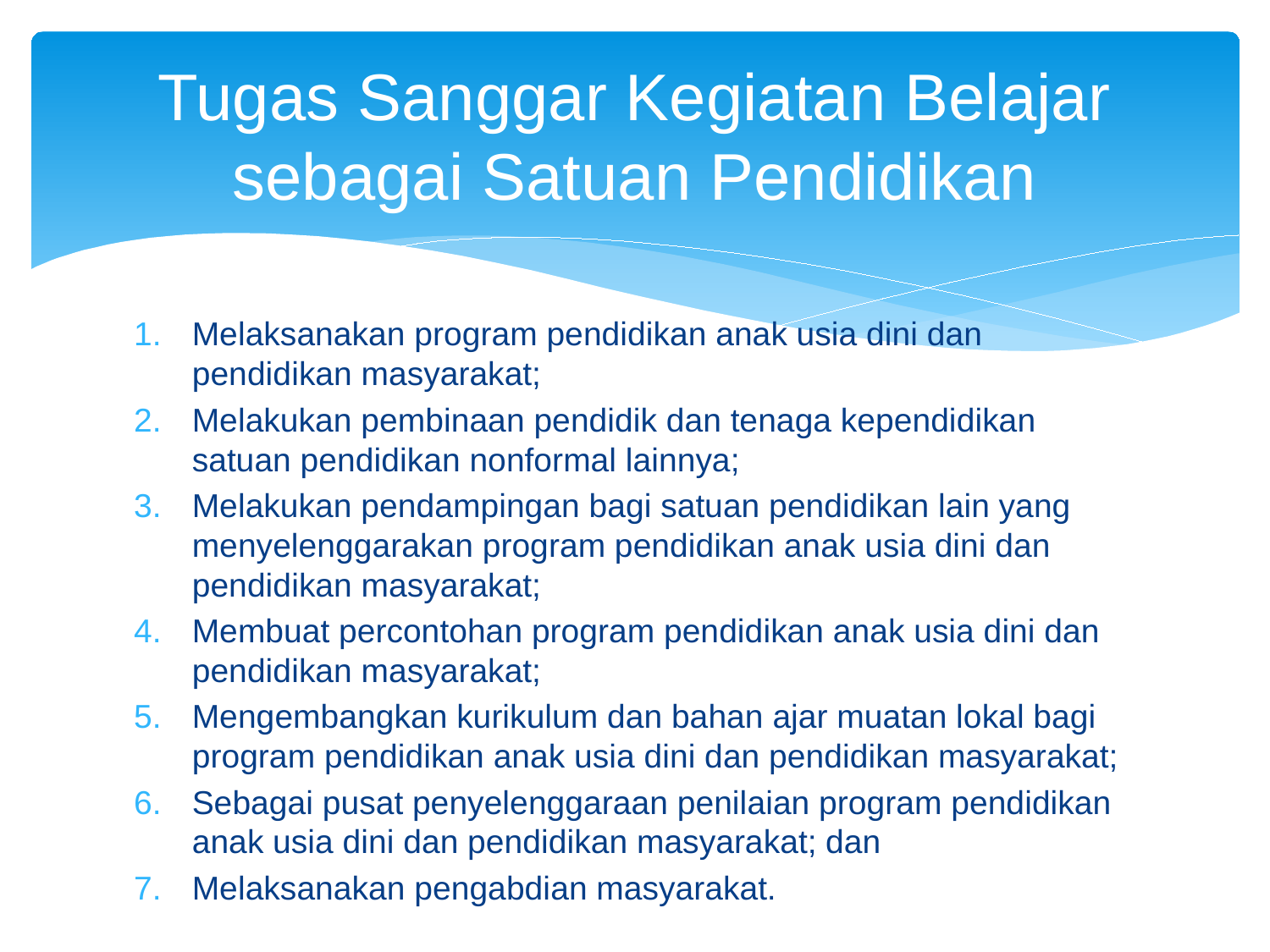

# Tugas Sanggar Kegiatan Belajar sebagai Satuan Pendidikan
Melaksanakan program pendidikan anak usia dini dan pendidikan masyarakat;
Melakukan pembinaan pendidik dan tenaga kependidikan satuan pendidikan nonformal lainnya;
Melakukan pendampingan bagi satuan pendidikan lain yang menyelenggarakan program pendidikan anak usia dini dan pendidikan masyarakat;
Membuat percontohan program pendidikan anak usia dini dan pendidikan masyarakat;
Mengembangkan kurikulum dan bahan ajar muatan lokal bagi program pendidikan anak usia dini dan pendidikan masyarakat;
Sebagai pusat penyelenggaraan penilaian program pendidikan anak usia dini dan pendidikan masyarakat; dan
Melaksanakan pengabdian masyarakat.